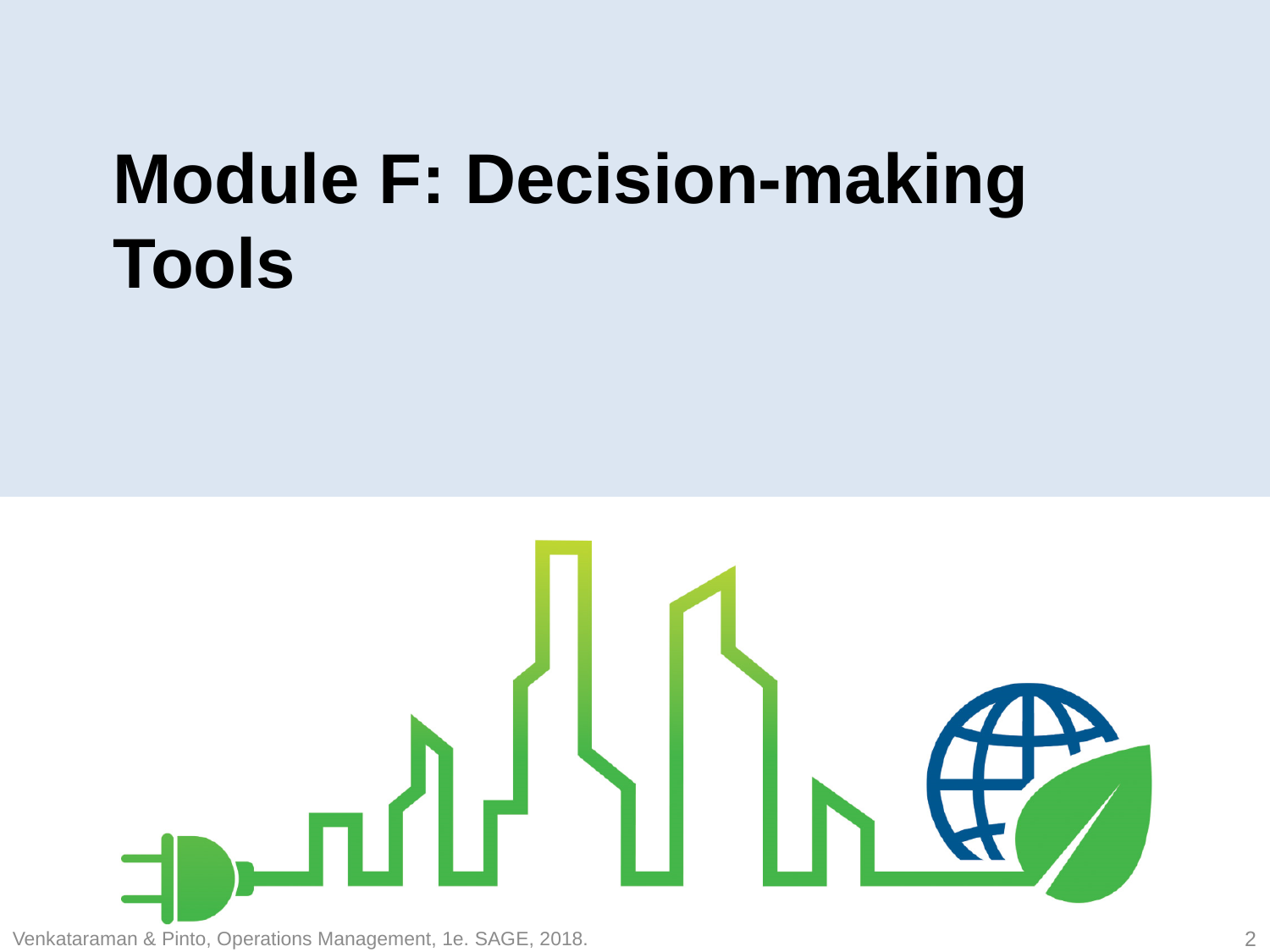

# Module F: Decision-making Tools
Venkataraman & Pinto, Operations Management, 1e. SAGE, 2018.
2